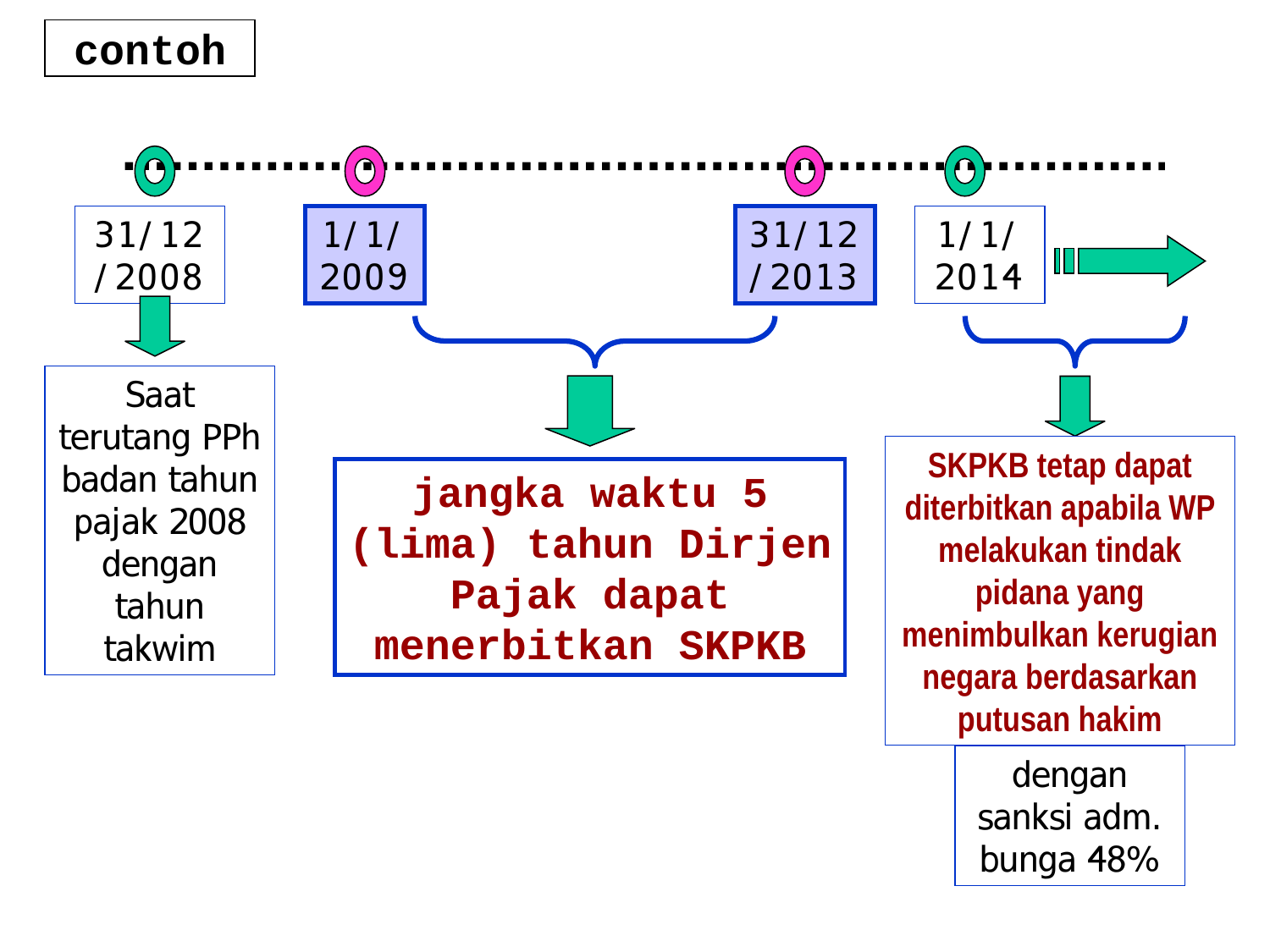

contoh

31/12/2008
1/1/2009
31/12/2013
1/1/2014

Saat terutang PPh badan tahun pajak 2008 dengan tahun takwim

SKPKB tetap dapat diterbitkan apabila WP melakukan tindak pidana yang menimbulkan kerugian negara berdasarkan putusan hakim
jangka waktu 5 (lima) tahun Dirjen Pajak dapat menerbitkan SKPKB
dengan sanksi adm. bunga 48%